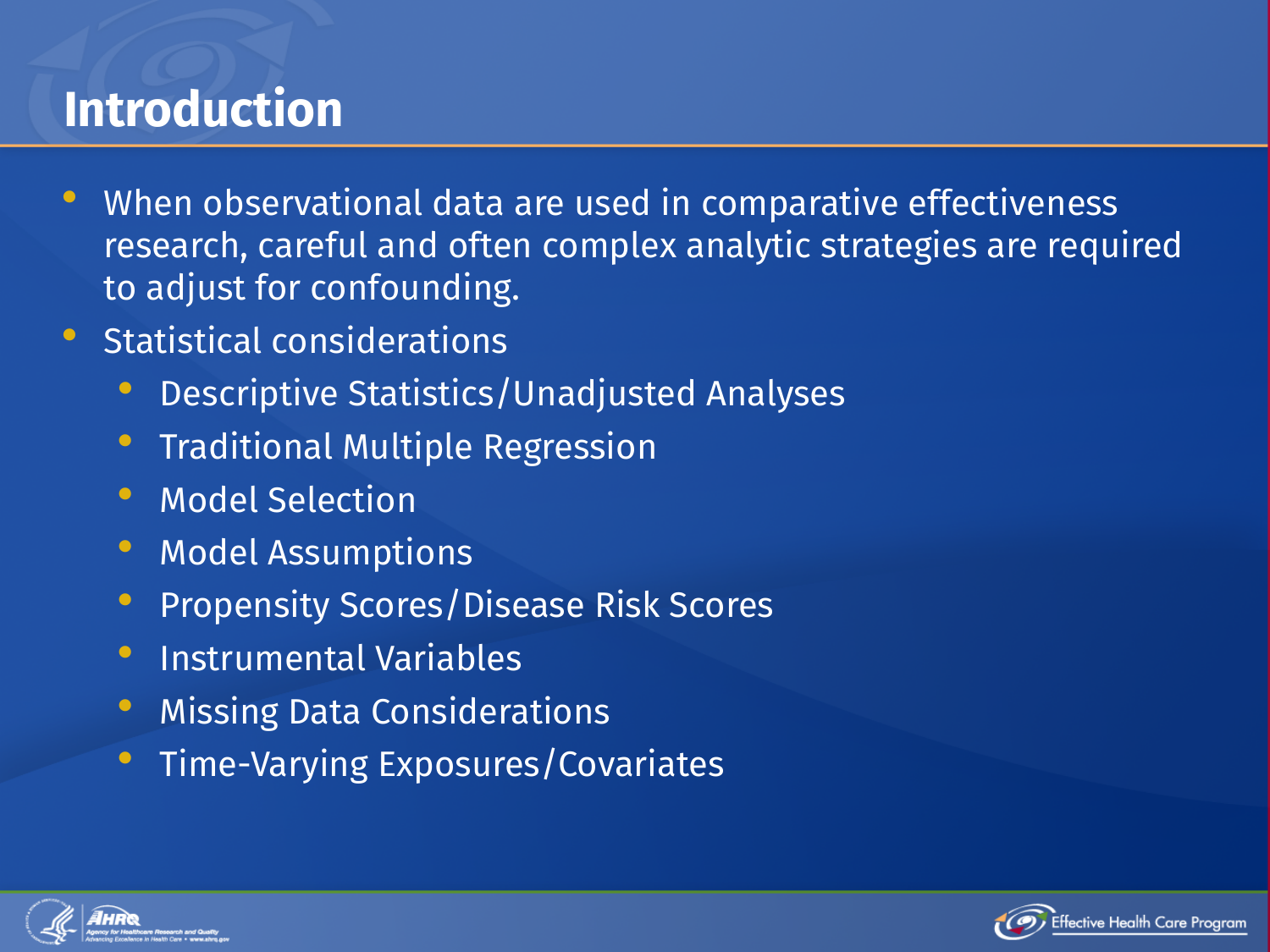

# Introduction
When observational data are used in comparative effectiveness research, careful and often complex analytic strategies are required to adjust for confounding.
Statistical considerations
Descriptive Statistics/Unadjusted Analyses
Traditional Multiple Regression
Model Selection
Model Assumptions
Propensity Scores/Disease Risk Scores
Instrumental Variables
Missing Data Considerations
Time-Varying Exposures/Covariates